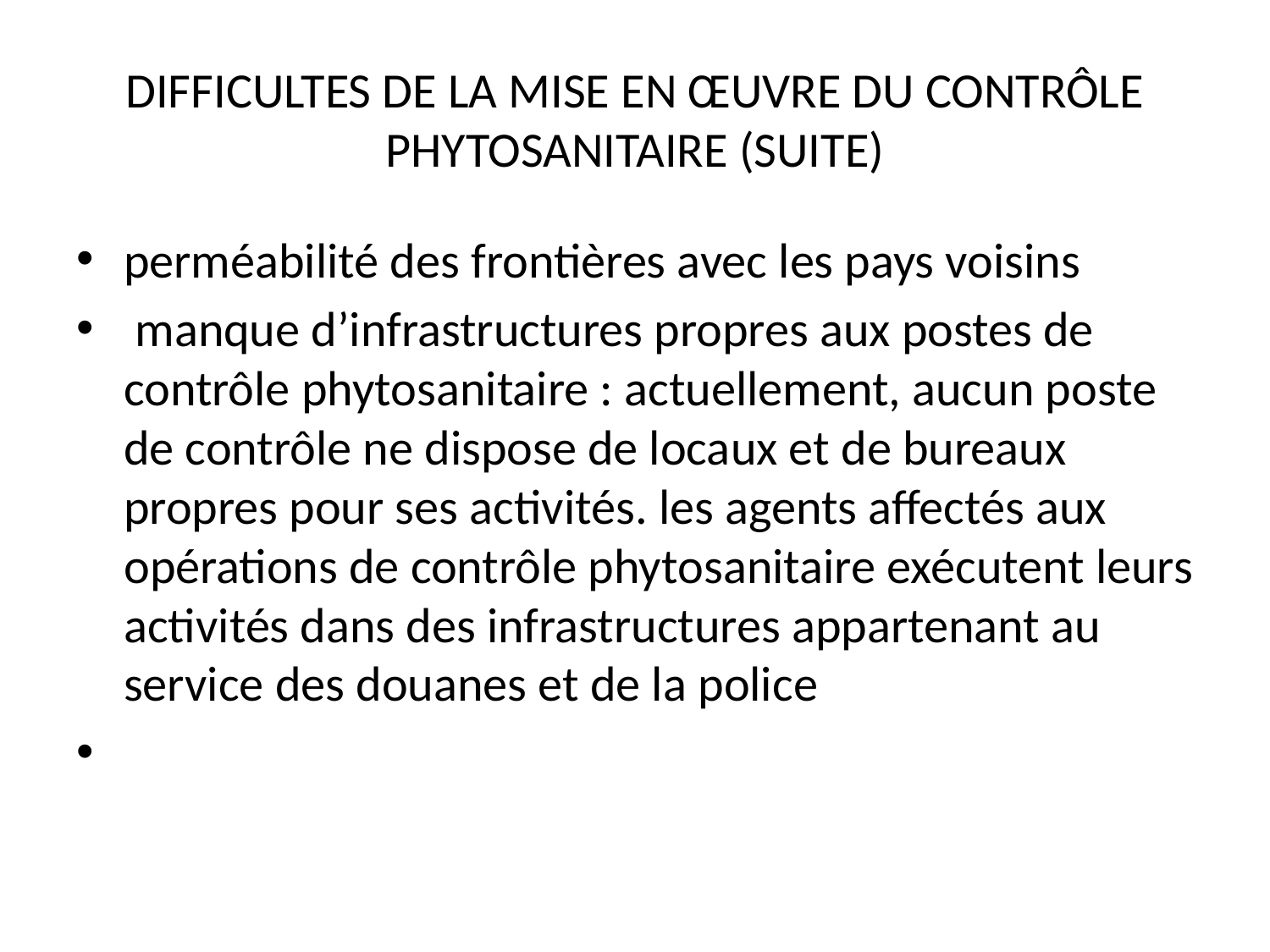

# DIFFICULTES DE LA MISE EN ŒUVRE DU CONTRÔLE PHYTOSANITAIRE (SUITE)
perméabilité des frontières avec les pays voisins
 manque d’infrastructures propres aux postes de contrôle phytosanitaire : actuellement, aucun poste de contrôle ne dispose de locaux et de bureaux propres pour ses activités. les agents affectés aux opérations de contrôle phytosanitaire exécutent leurs activités dans des infrastructures appartenant au service des douanes et de la police